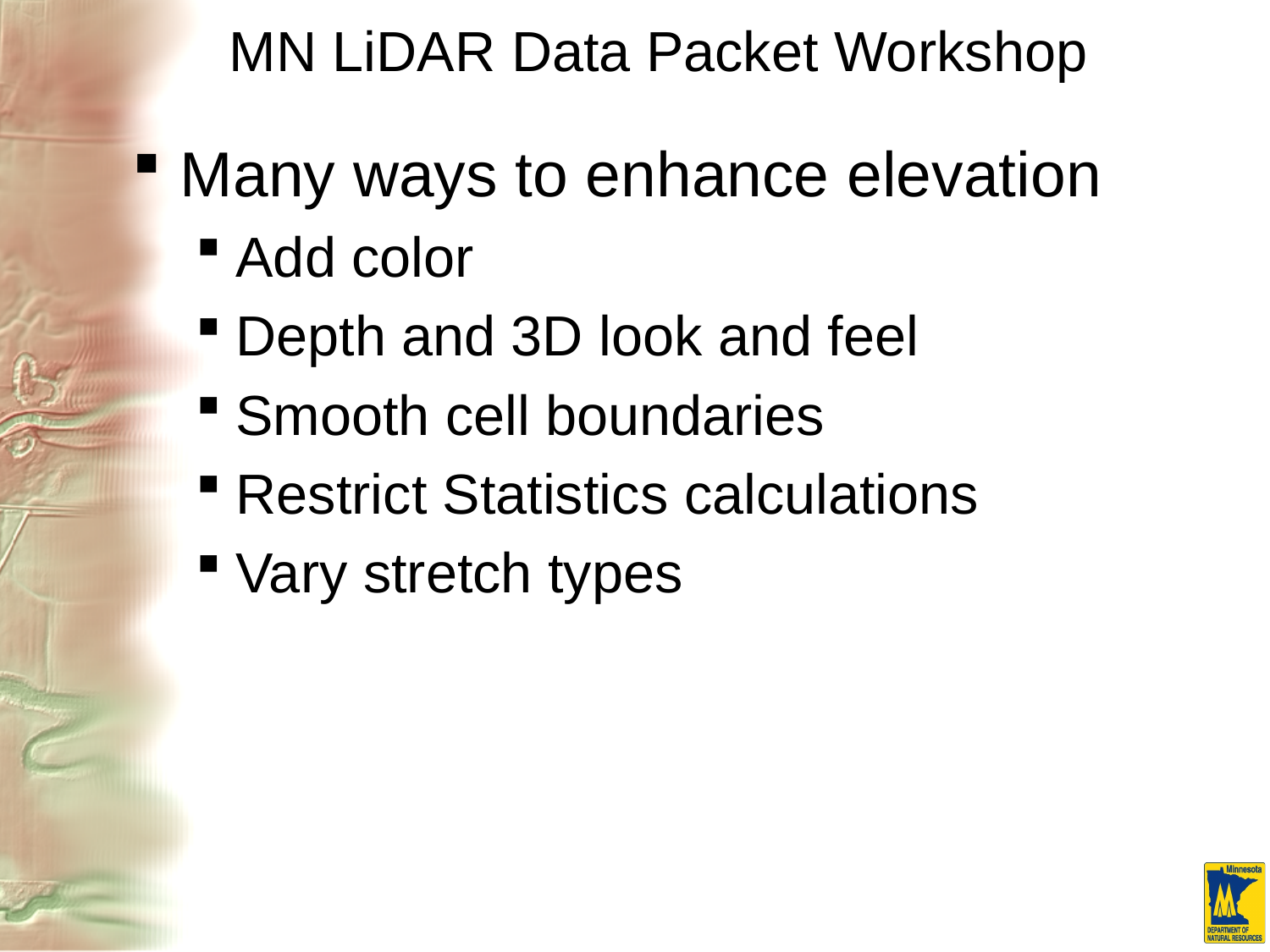

# MN LiDAR Data Packet Workshop
Many ways to enhance elevation
Add color
Depth and 3D look and feel
Smooth cell boundaries
Restrict Statistics calculations
Vary stretch types